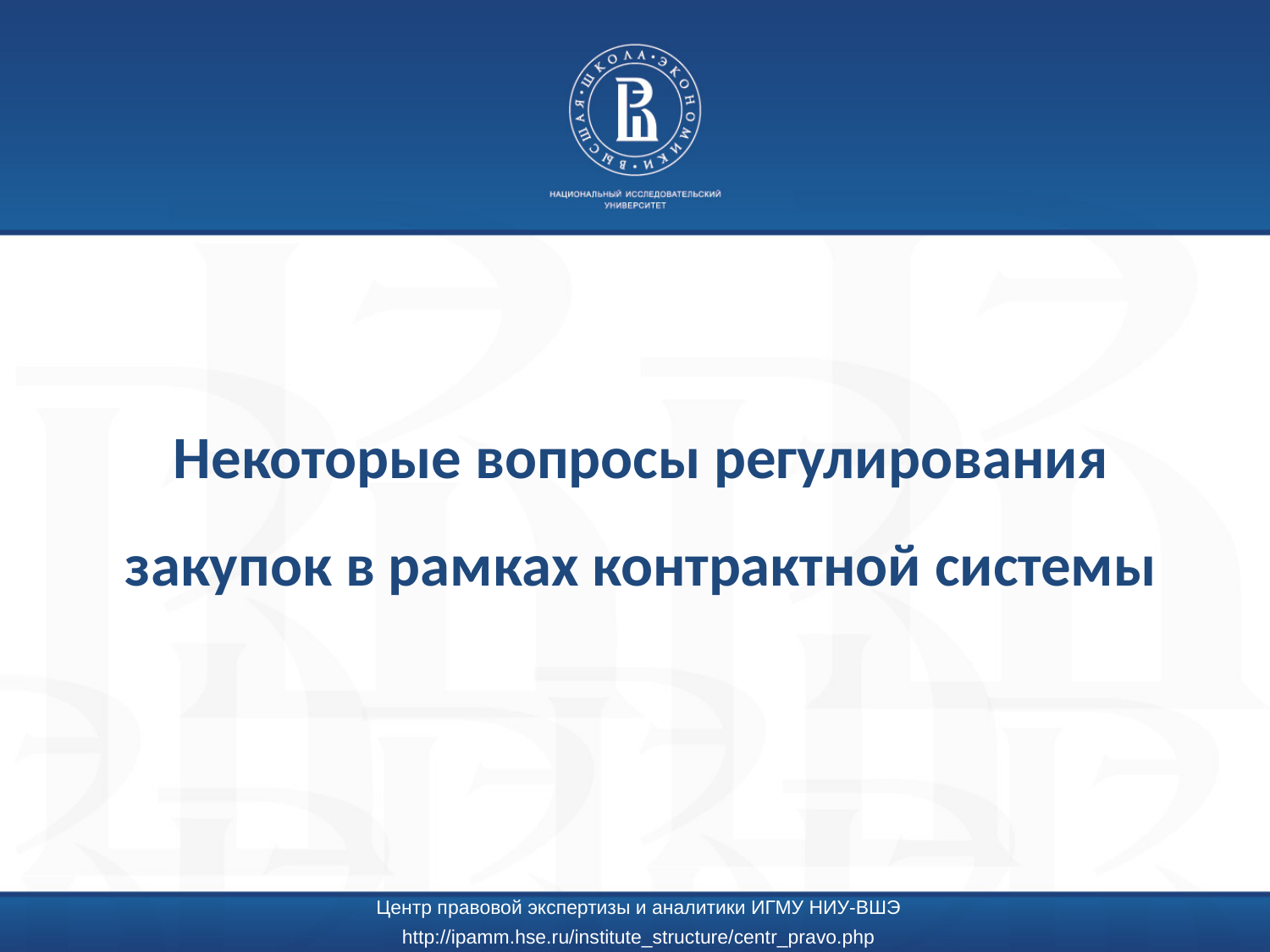

Некоторые вопросы регулирования закупок в рамках контрактной системы

Центр правовой экспертизы и аналитики ИГМУ НИУ-ВШЭ
http://ipamm.hse.ru/institute_structure/centr_pravo.php